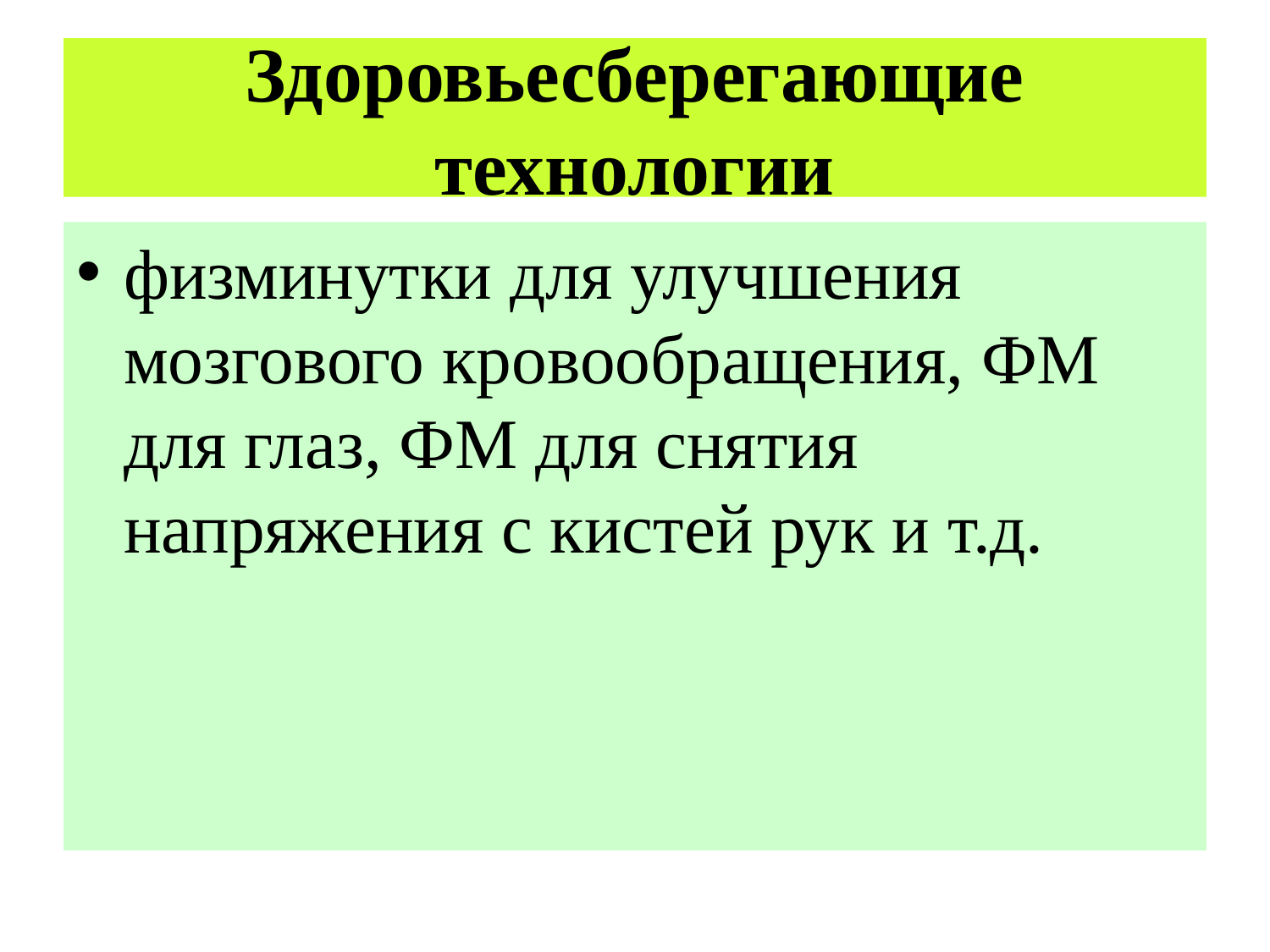

# Здоровьесберегающие технологии
физминутки для улучшения мозгового кровообращения, ФМ для глаз, ФМ для снятия напряжения с кистей рук и т.д.